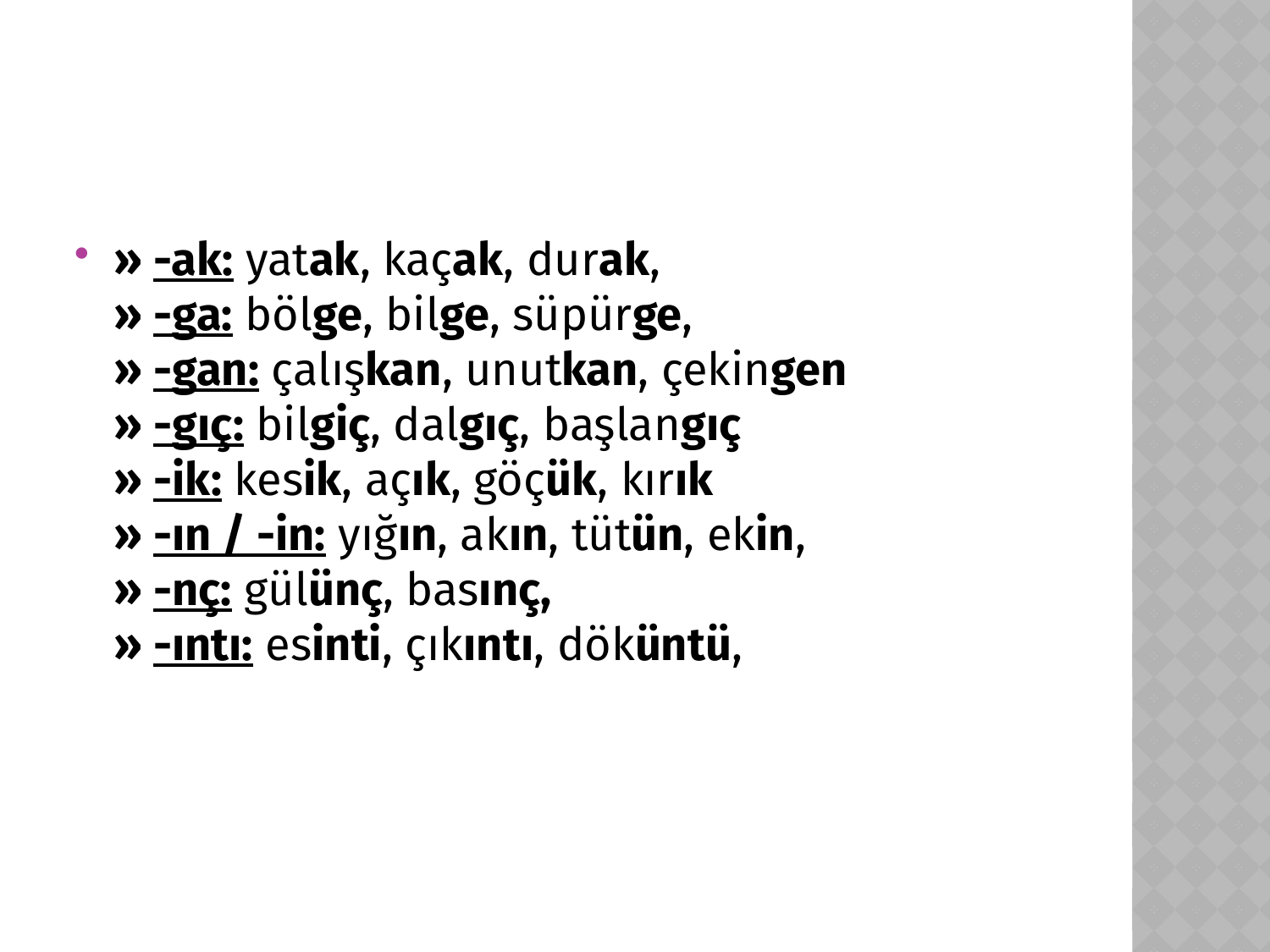

#
» -ak: yatak, kaçak, durak,
» -ga: bölge, bilge, süpürge,
» -gan: çalışkan, unutkan, çekingen
» -gıç: bilgiç, dalgıç, başlangıç
» -ik: kesik, açık, göçük, kırık
» -ın / -in: yığın, akın, tütün, ekin,
» -nç: gülünç, basınç, 
» -ıntı: esinti, çıkıntı, döküntü,